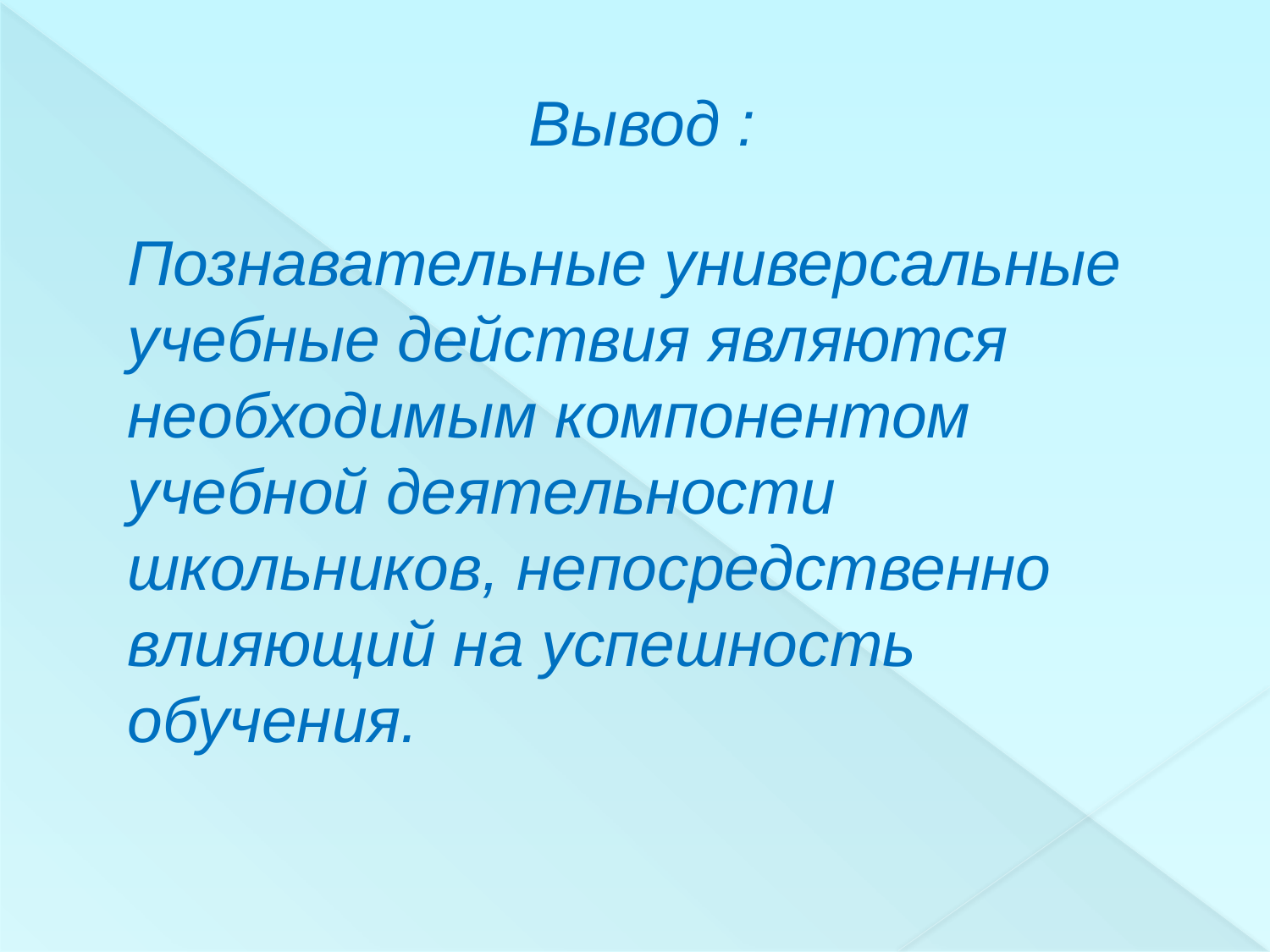

Вывод :
Познавательные универсальные учебные действия являются необходимым компонентом учебной деятельности школьников, непосредственно влияющий на успешность обучения.